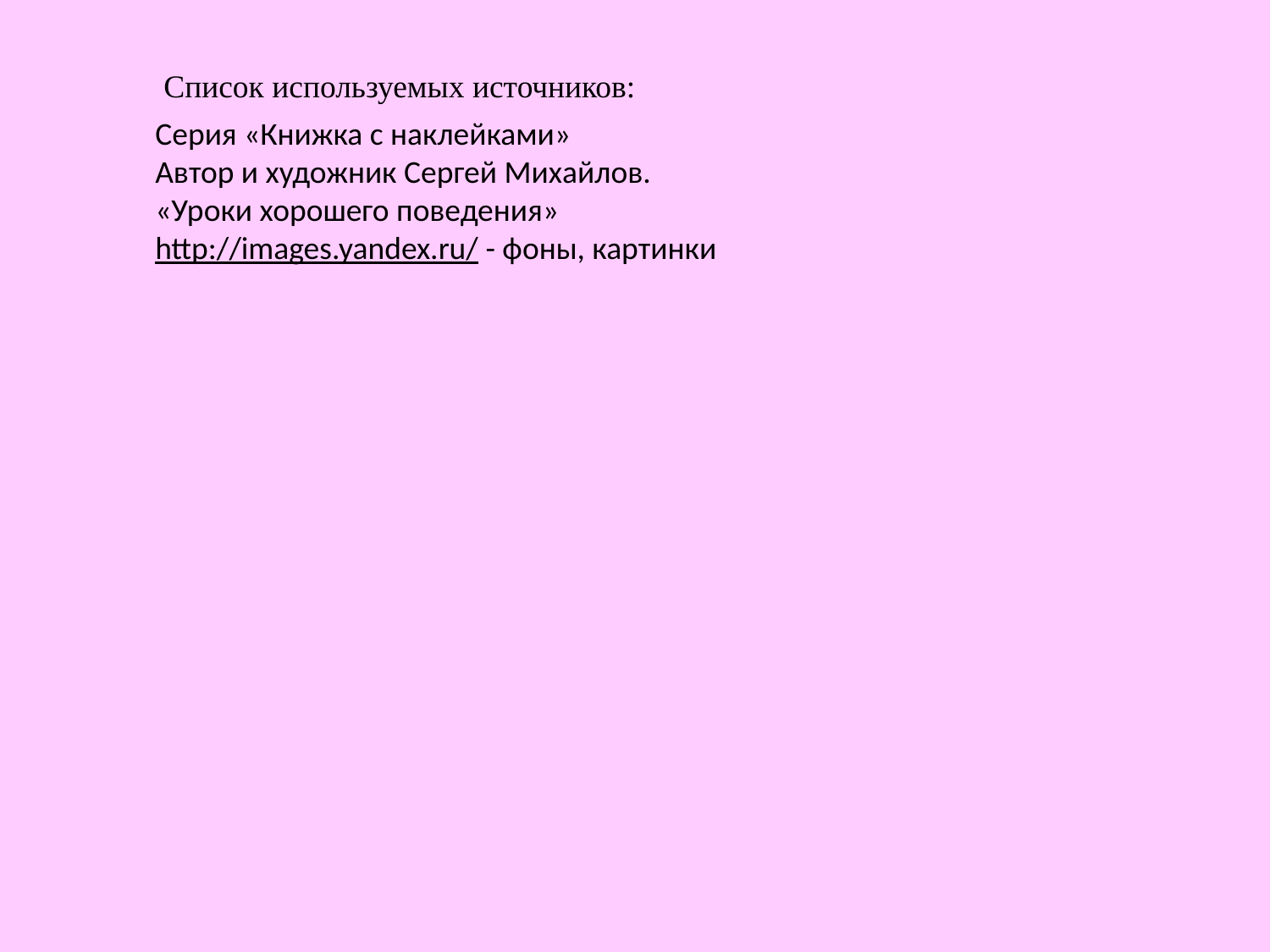

Список используемых источников:

Серия «Книжка с наклейками»
Автор и художник Сергей Михайлов.
«Уроки хорошего поведения»
http://images.yandex.ru/ - фоны, картинки